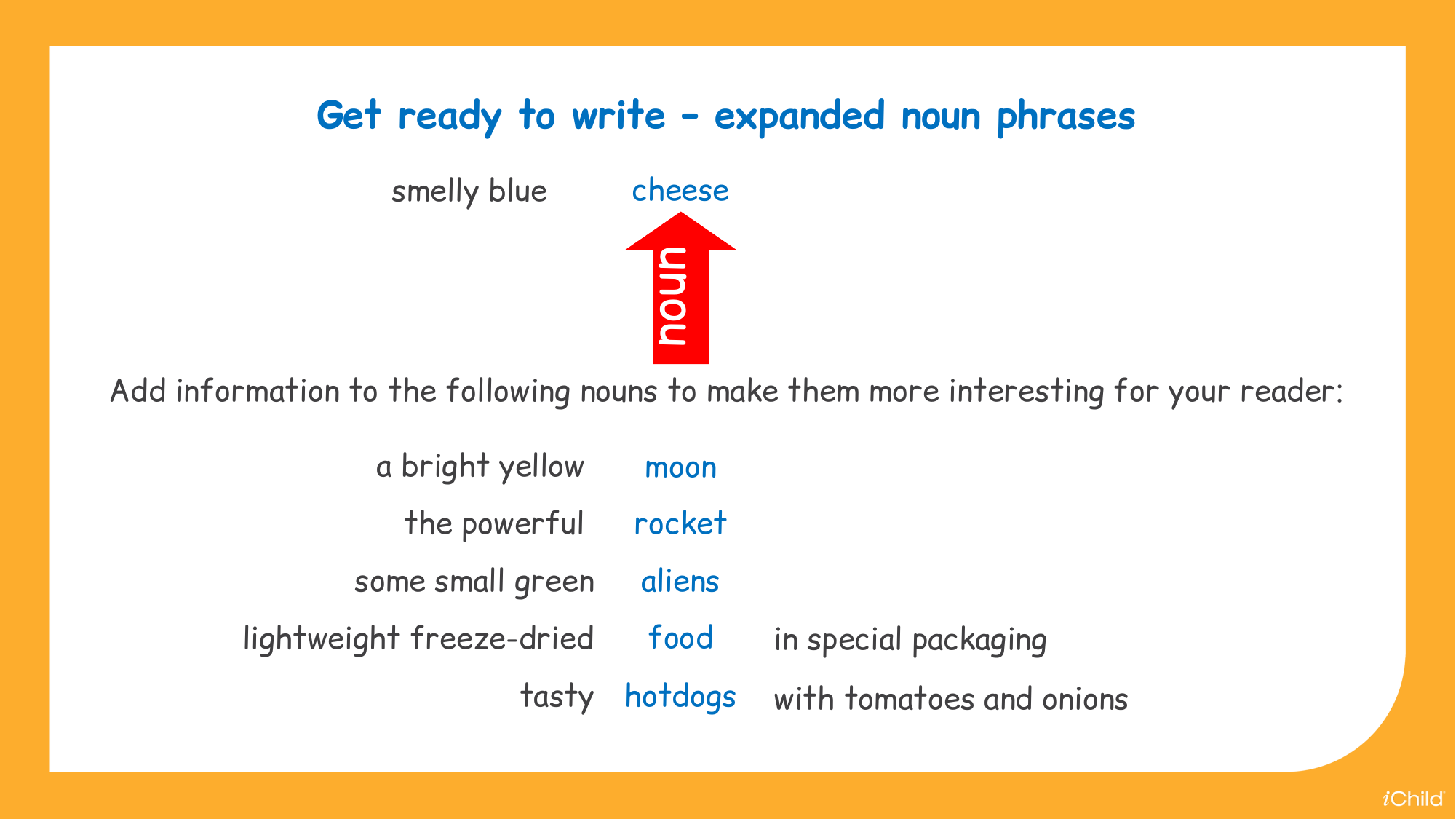

Get ready to write – expanded noun phrases
cheese
smelly blue
noun

Add information to the following nouns to make them more interesting for your reader:
a bright yellow
moon
rocket
the powerful
some small green
aliens
food
lightweight freeze-dried
in special packaging
tasty
hotdogs
with tomatoes and onions